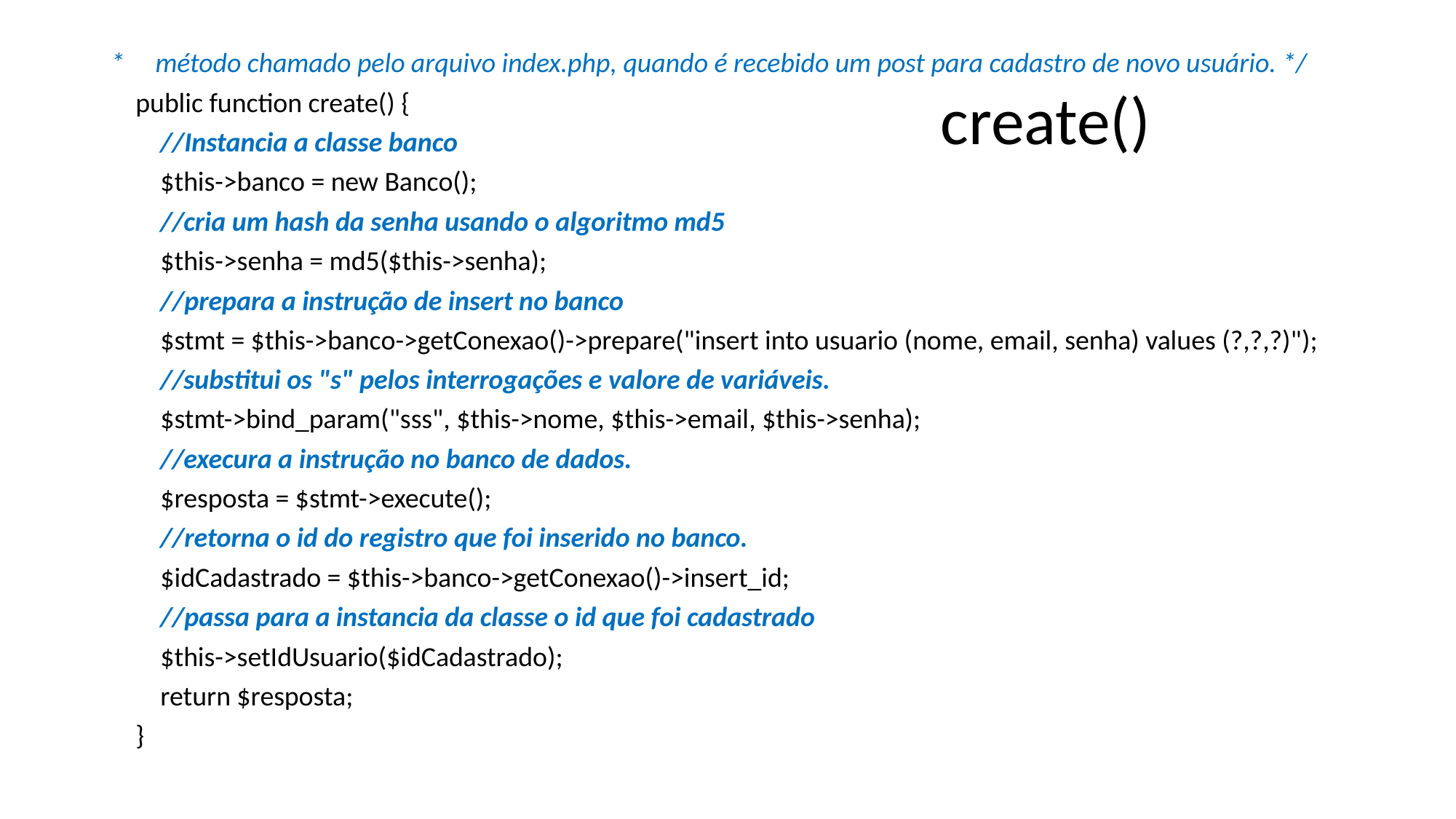

*     método chamado pelo arquivo index.php, quando é recebido um post para cadastro de novo usuário. */
    public function create() {
        //Instancia a classe banco
        $this->banco = new Banco();
        //cria um hash da senha usando o algoritmo md5
        $this->senha = md5($this->senha);
        //prepara a instrução de insert no banco
        $stmt = $this->banco->getConexao()->prepare("insert into usuario (nome, email, senha) values (?,?,?)");
        //substitui os "s" pelos interrogações e valore de variáveis.
        $stmt->bind_param("sss", $this->nome, $this->email, $this->senha);
        //execura a instrução no banco de dados.
        $resposta = $stmt->execute();
        //retorna o id do registro que foi inserido no banco.
        $idCadastrado = $this->banco->getConexao()->insert_id;
        //passa para a instancia da classe o id que foi cadastrado
        $this->setIdUsuario($idCadastrado);
        return $resposta;
    }
# create()